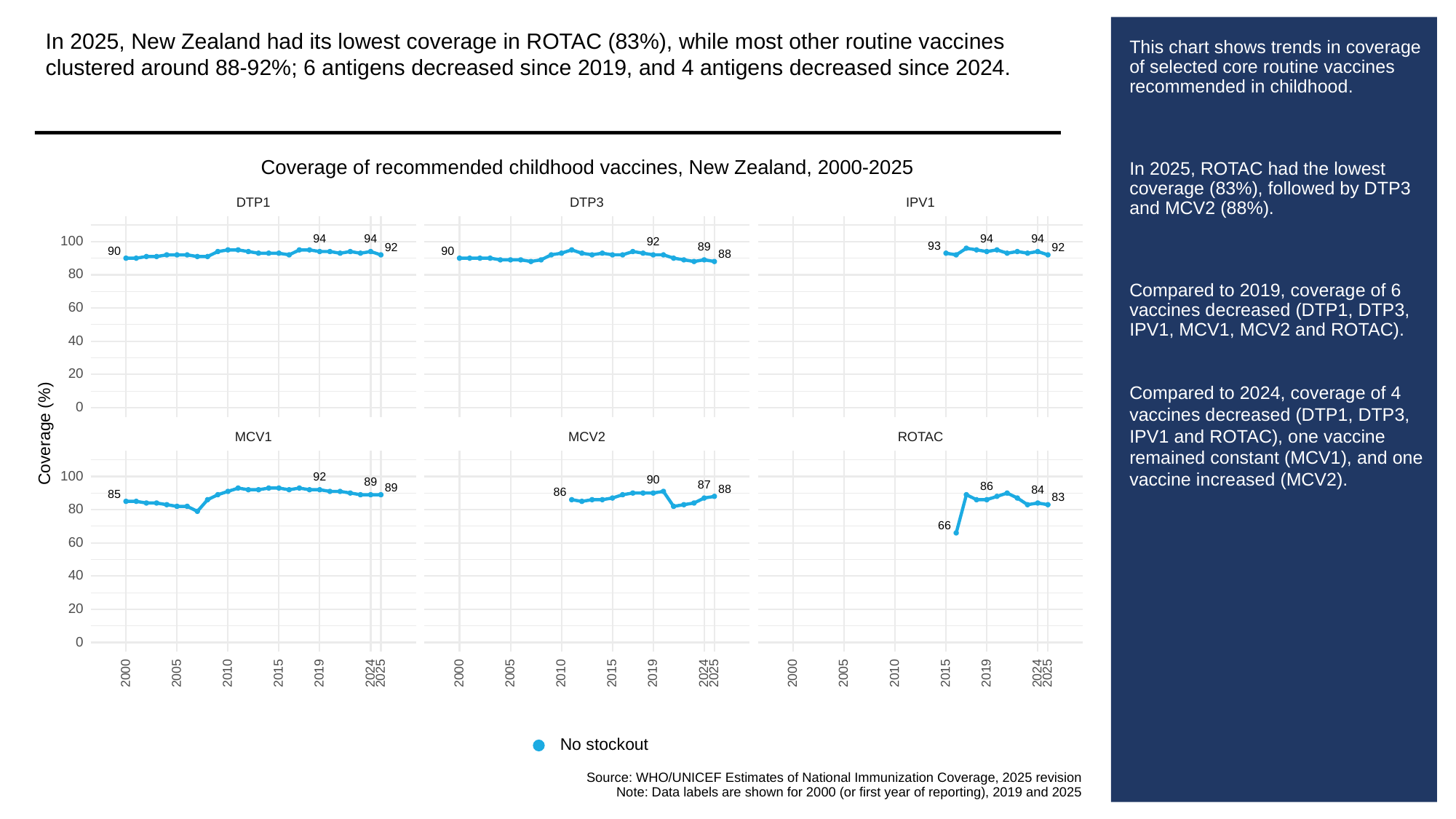

In 2025, New Zealand had its lowest coverage in ROTAC (83%), while most other routine vaccines clustered around 88-92%; 6 antigens decreased since 2019, and 4 antigens decreased since 2024.
# This chart shows trends in coverage of selected core routine vaccines recommended in childhood.

In 2025, ROTAC had the lowest coverage (83%), followed by DTP3 and MCV2 (88%).

Compared to 2019, coverage of 6 vaccines decreased (DTP1, DTP3, IPV1, MCV1, MCV2 and ROTAC).

Compared to 2024, coverage of 4 vaccines decreased (DTP1, DTP3, IPV1 and ROTAC), one vaccine remained constant (MCV1), and one vaccine increased (MCV2).

Coverage of recommended childhood vaccines, New Zealand, 2000-2025
DTP3
DTP1
IPV1

94
94
94
94
100
92

93
89
92
92

90
90

88

80

60

40

20

0

Coverage (%)
ROTAC
MCV1
MCV2

100
92
90

89
87
86
89
88

84

86

85

83

80

66

60

40

20

0

2000
2005
2010
2015
2019
2024
2025
2000
2005
2010
2015
2019
2024
2025
2000
2005
2010
2015
2019
2024
2025
No stockout

Source: WHO/UNICEF Estimates of National Immunization Coverage, 2025 revision
Note: Data labels are shown for 2000 (or first year of reporting), 2019 and 2025